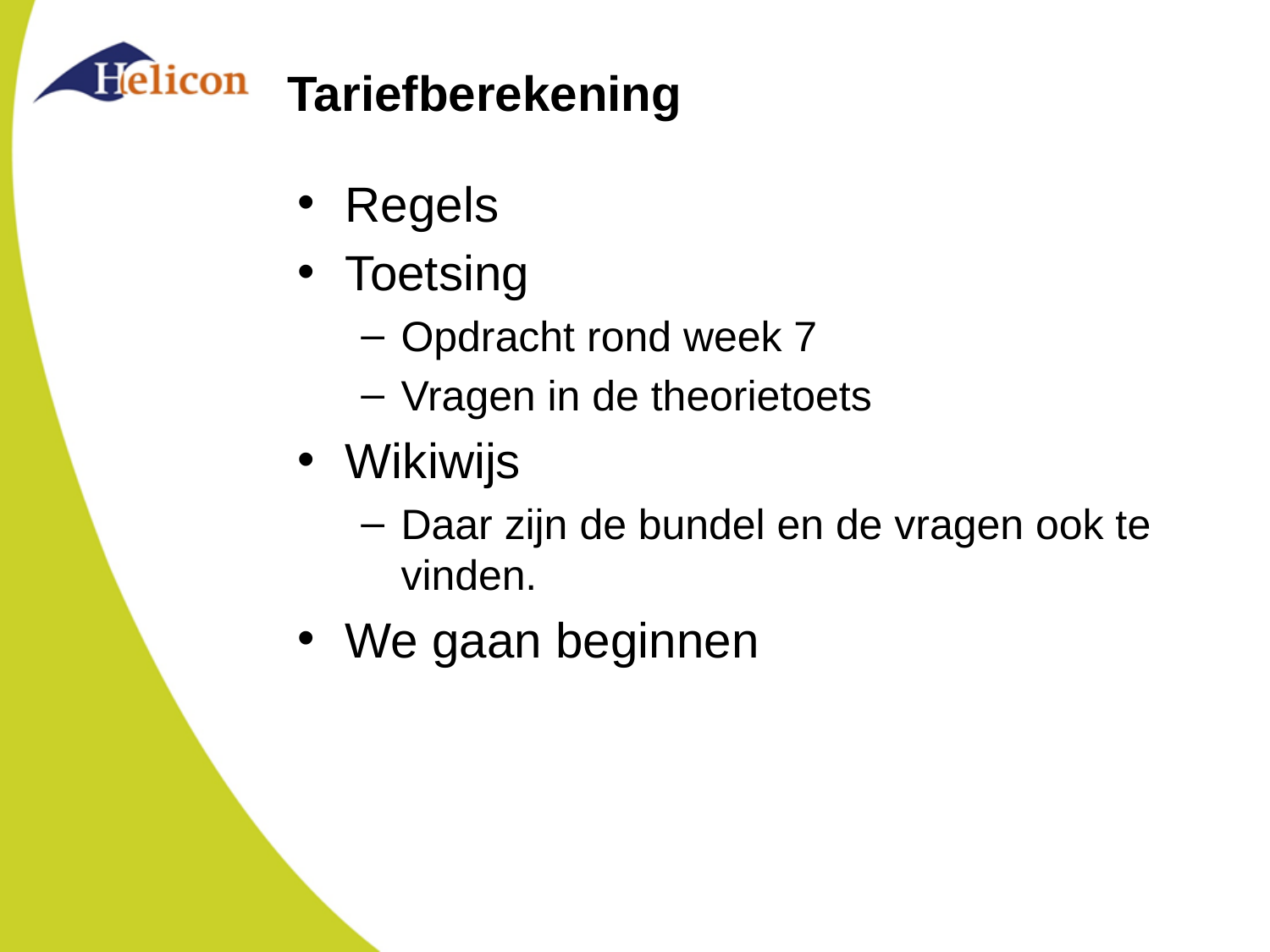

# Tariefberekening
Regels
Toetsing
Opdracht rond week 7
Vragen in de theorietoets
Wikiwijs
Daar zijn de bundel en de vragen ook te vinden.
We gaan beginnen